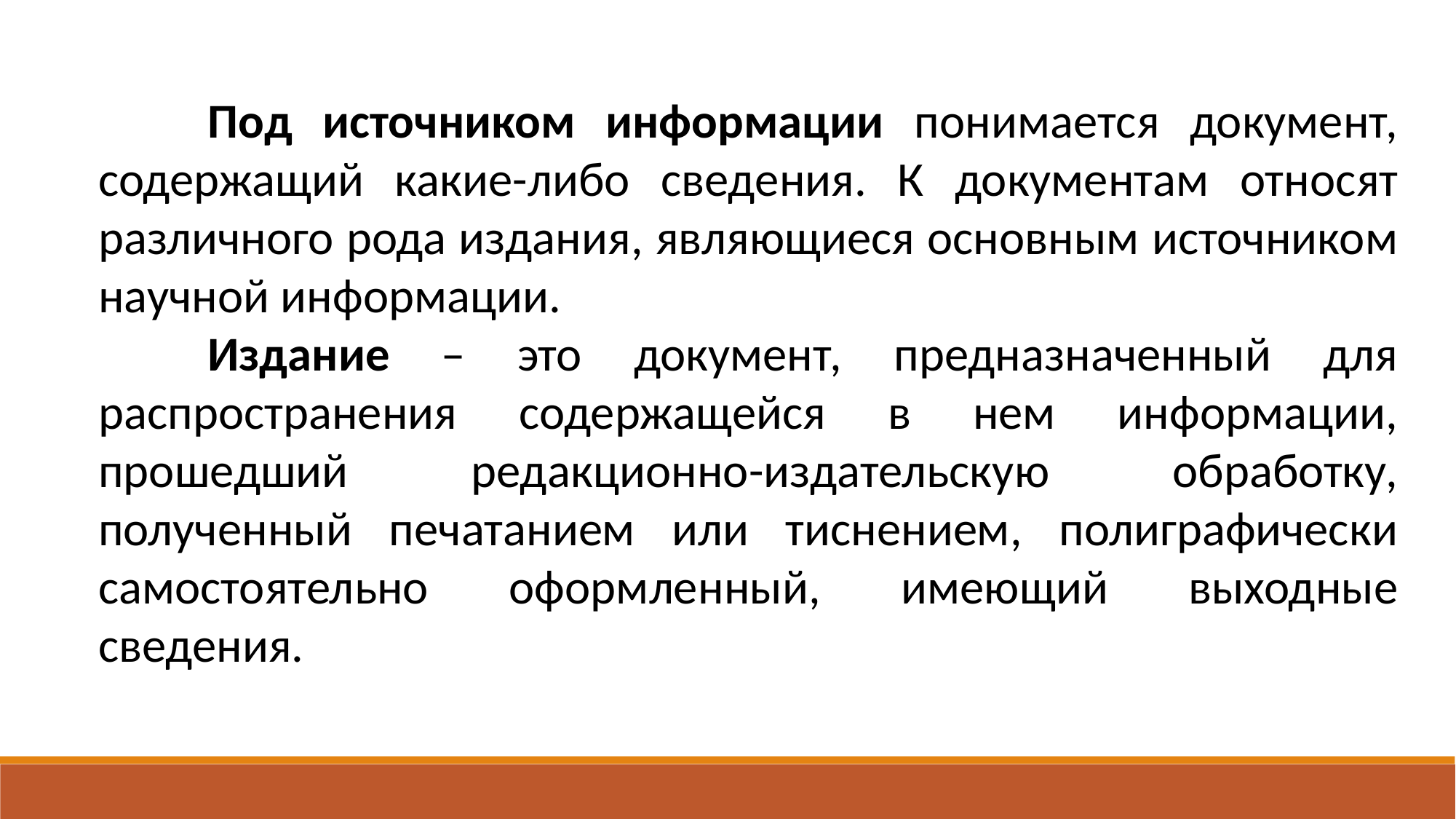

Под источником информации понимается документ, содержащий какие-либо сведения. К документам относят различного рода издания, являющиеся основным источником научной информации.
	Издание – это документ, предназначенный для распространения содержащейся в нем информации, прошедший редакционно-издательскую обработку, полученный печатанием или тиснением, полиграфически самостоятельно оформленный, имеющий выходные сведения.